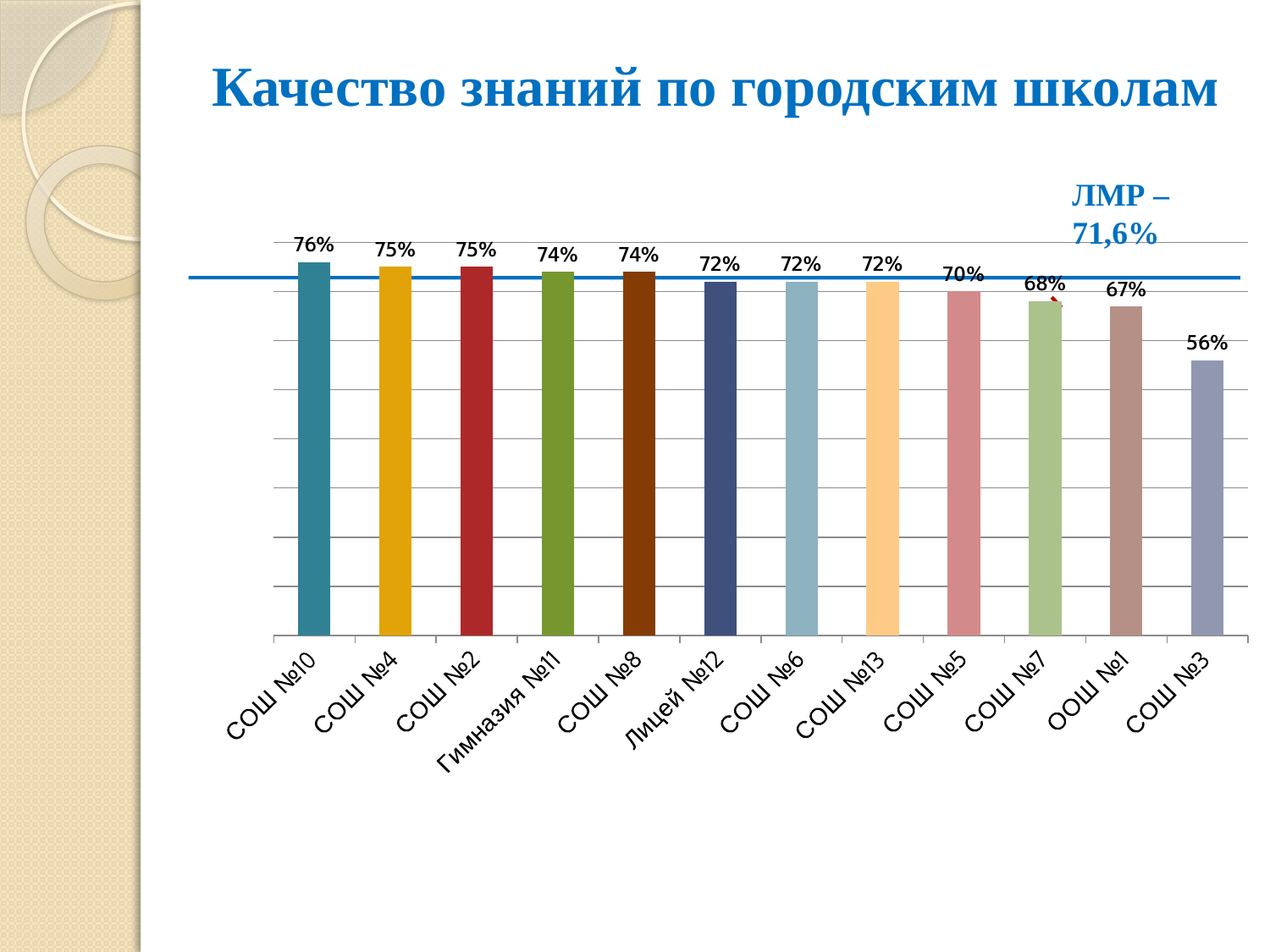

# Качество знаний по городским школам
ЛМР – 71,6%

### Chart

| Category |  |
|---|---|
| СОШ №10 | 0.76 |
| СОШ №4 | 0.75 |
| СОШ №2 | 0.75 |
| Гимназия №11 | 0.74 |
| СОШ №8 | 0.74 |
| Лицей №12 | 0.72 |
| СОШ №6 | 0.72 |
| СОШ №13 | 0.72 |
| СОШ №5 | 0.7 |
| СОШ №7 | 0.68 |
| ООШ №1 | 0.67 |
| СОШ №3 | 0.56 |